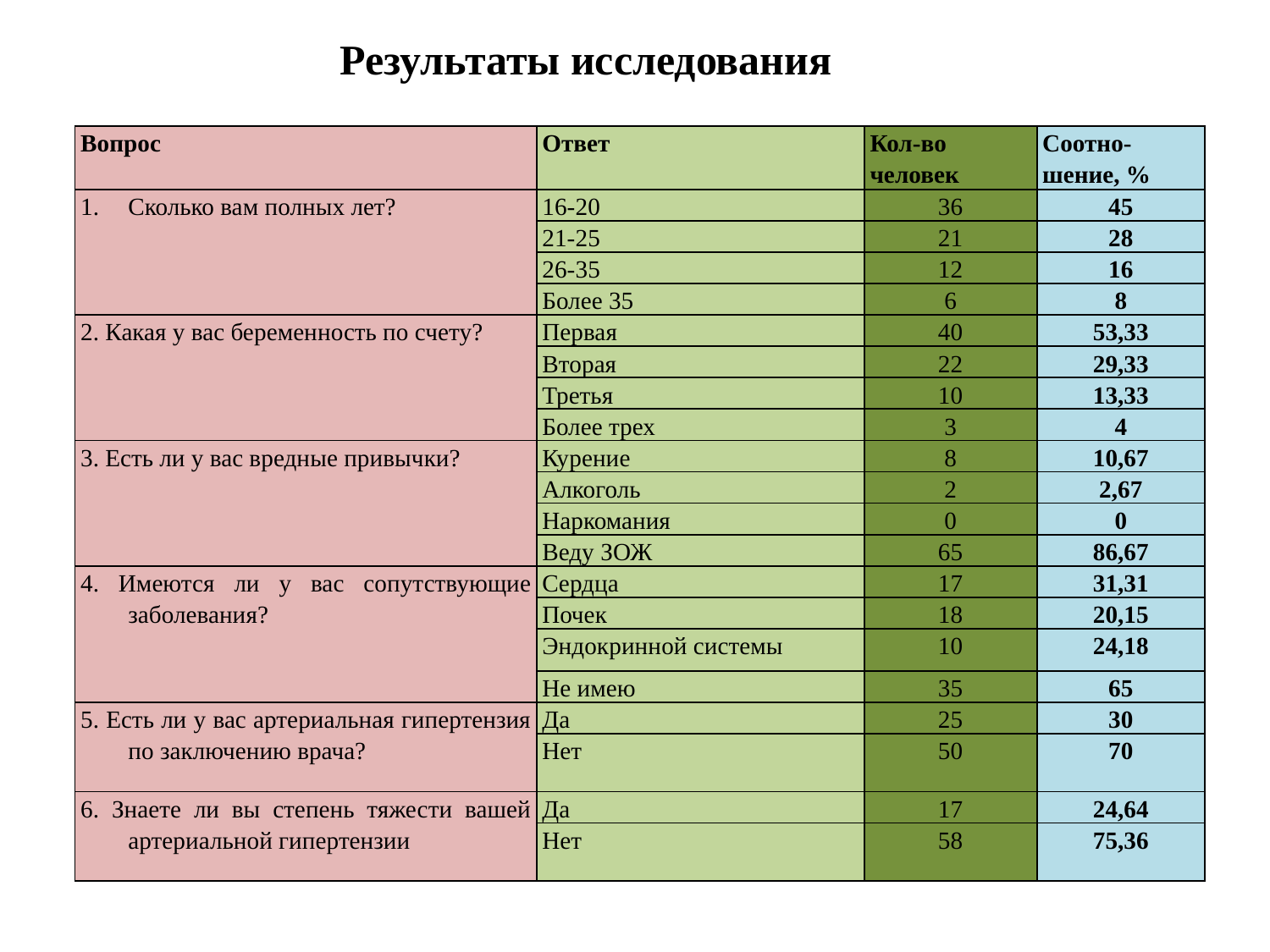

Результаты исследования
| Вопрос | Ответ | Кол-во человек | Соотно-шение, % |
| --- | --- | --- | --- |
| Сколько вам полных лет? | 16-20 | 36 | 45 |
|  | 21-25 | 21 | 28 |
|  | 26-35 | 12 | 16 |
|  | Более 35 | 6 | 8 |
| 2. Какая у вас беременность по счету? | Первая | 40 | 53,33 |
|  | Вторая | 22 | 29,33 |
|  | Третья | 10 | 13,33 |
|  | Более трех | 3 | 4 |
| 3. Есть ли у вас вредные привычки? | Курение | 8 | 10,67 |
|  | Алкоголь | 2 | 2,67 |
|  | Наркомания | 0 | 0 |
|  | Веду ЗОЖ | 65 | 86,67 |
| 4. Имеются ли у вас сопутствующие заболевания? | Сердца | 17 | 31,31 |
|  | Почек | 18 | 20,15 |
|  | Эндокринной системы | 10 | 24,18 |
|  | Не имею | 35 | 65 |
| 5. Есть ли у вас артериальная гипертензия по заключению врача? | Да | 25 | 30 |
|  | Нет | 50 | 70 |
| 6. Знаете ли вы степень тяжести вашей артериальной гипертензии | Да | 17 | 24,64 |
|  | Нет | 58 | 75,36 |